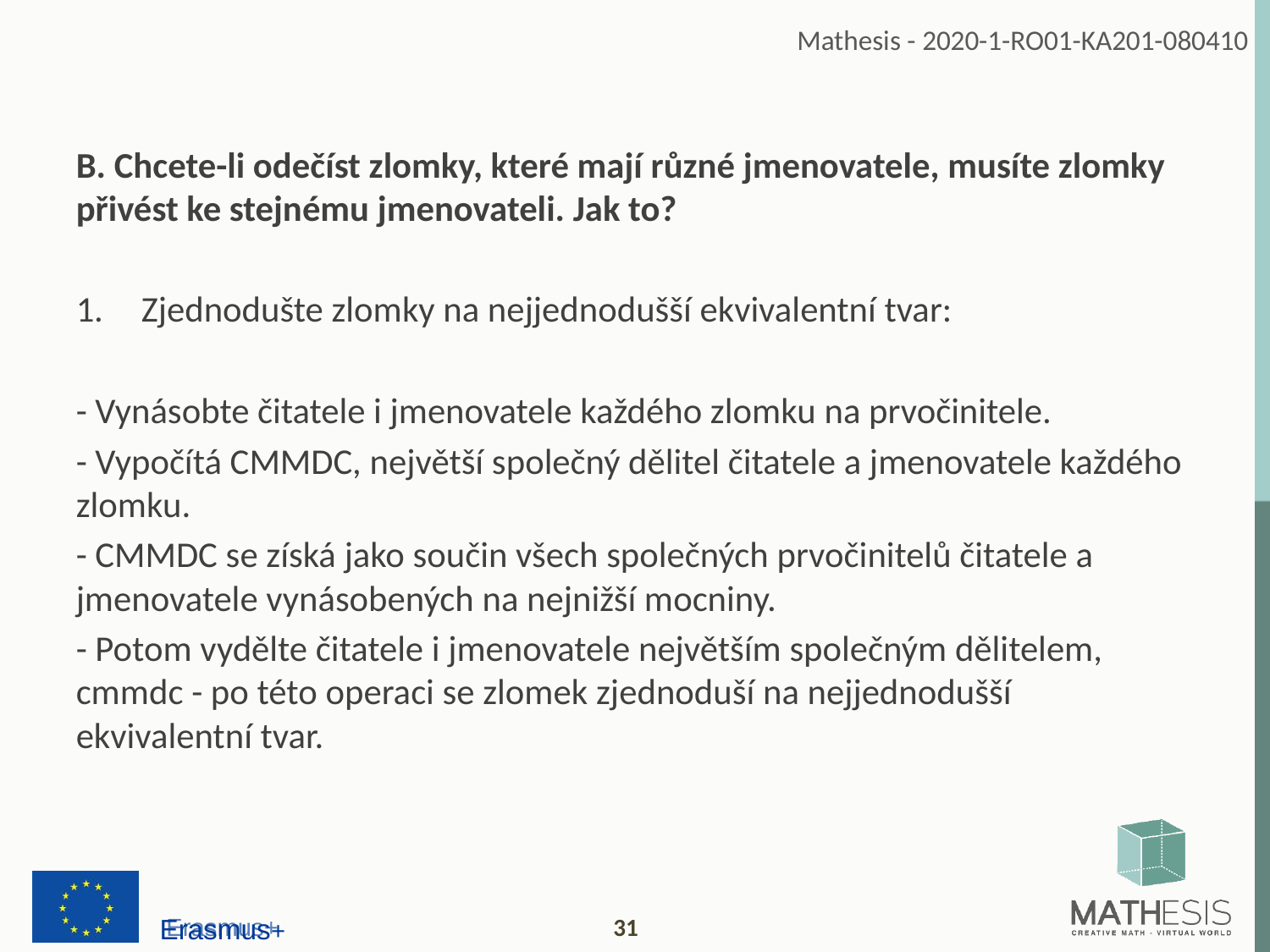

B. Chcete-li odečíst zlomky, které mají různé jmenovatele, musíte zlomky přivést ke stejnému jmenovateli. Jak to?

Zjednodušte zlomky na nejjednodušší ekvivalentní tvar:

- Vynásobte čitatele i jmenovatele každého zlomku na prvočinitele.
- Vypočítá CMMDC, největší společný dělitel čitatele a jmenovatele každého zlomku.
- CMMDC se získá jako součin všech společných prvočinitelů čitatele a jmenovatele vynásobených na nejnižší mocniny.
- Potom vydělte čitatele i jmenovatele největším společným dělitelem, cmmdc - po této operaci se zlomek zjednoduší na nejjednodušší ekvivalentní tvar.